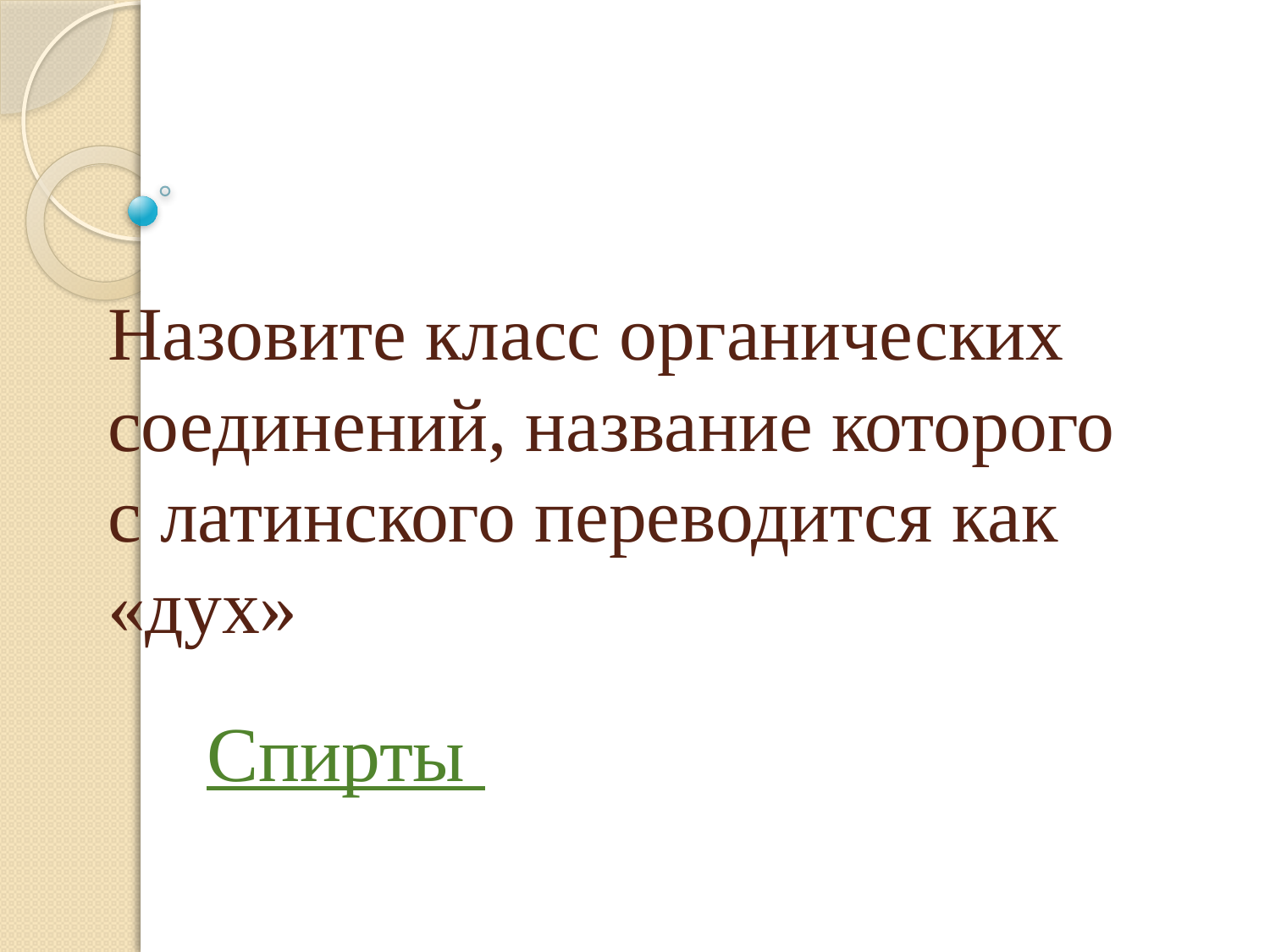

# Назовите класс органических соединений, название которого с латинского переводится как «дух»
Спирты